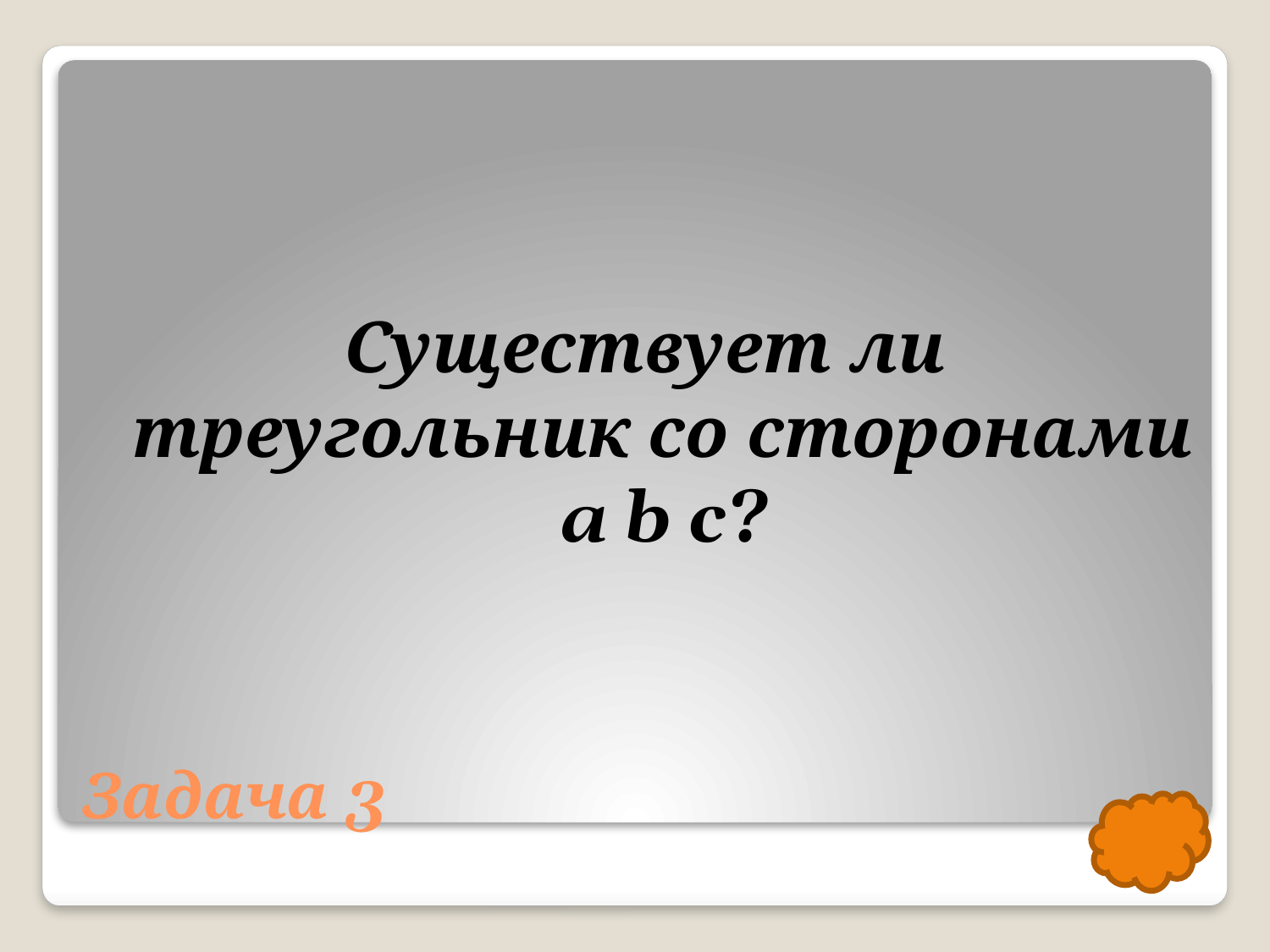

Существует ли треугольник со сторонами a b c?
# Задача 3